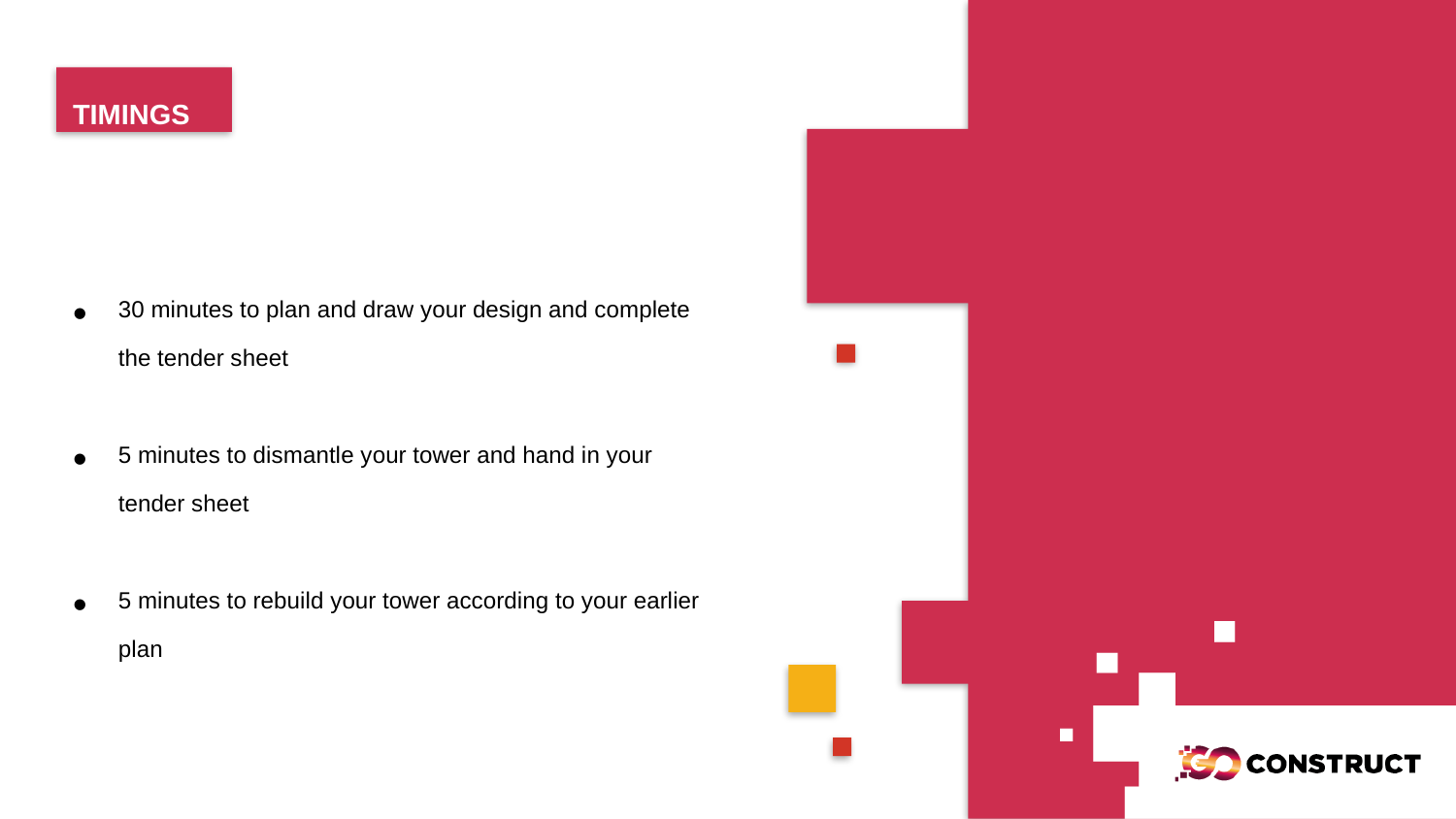

TIMINGS

30 minutes to plan and draw your design and complete the tender sheet

5 minutes to dismantle your tower and hand in your tender sheet

5 minutes to rebuild your tower according to your earlier plan
Now, let’s see how you can make a profit!